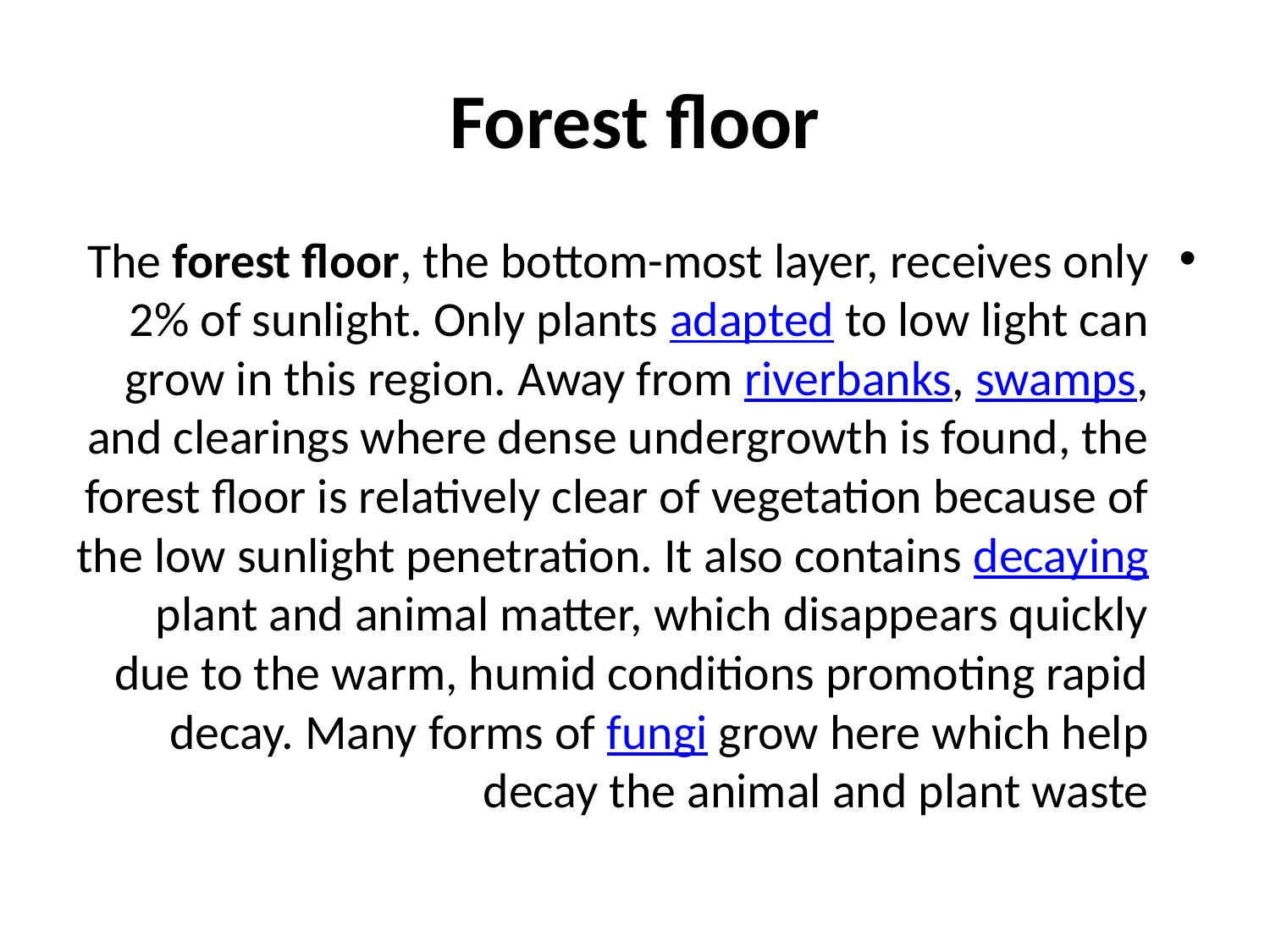

# Forest floor
The forest floor, the bottom-most layer, receives only 2% of sunlight. Only plants adapted to low light can grow in this region. Away from riverbanks, swamps, and clearings where dense undergrowth is found, the forest floor is relatively clear of vegetation because of the low sunlight penetration. It also contains decaying plant and animal matter, which disappears quickly due to the warm, humid conditions promoting rapid decay. Many forms of fungi grow here which help decay the animal and plant waste